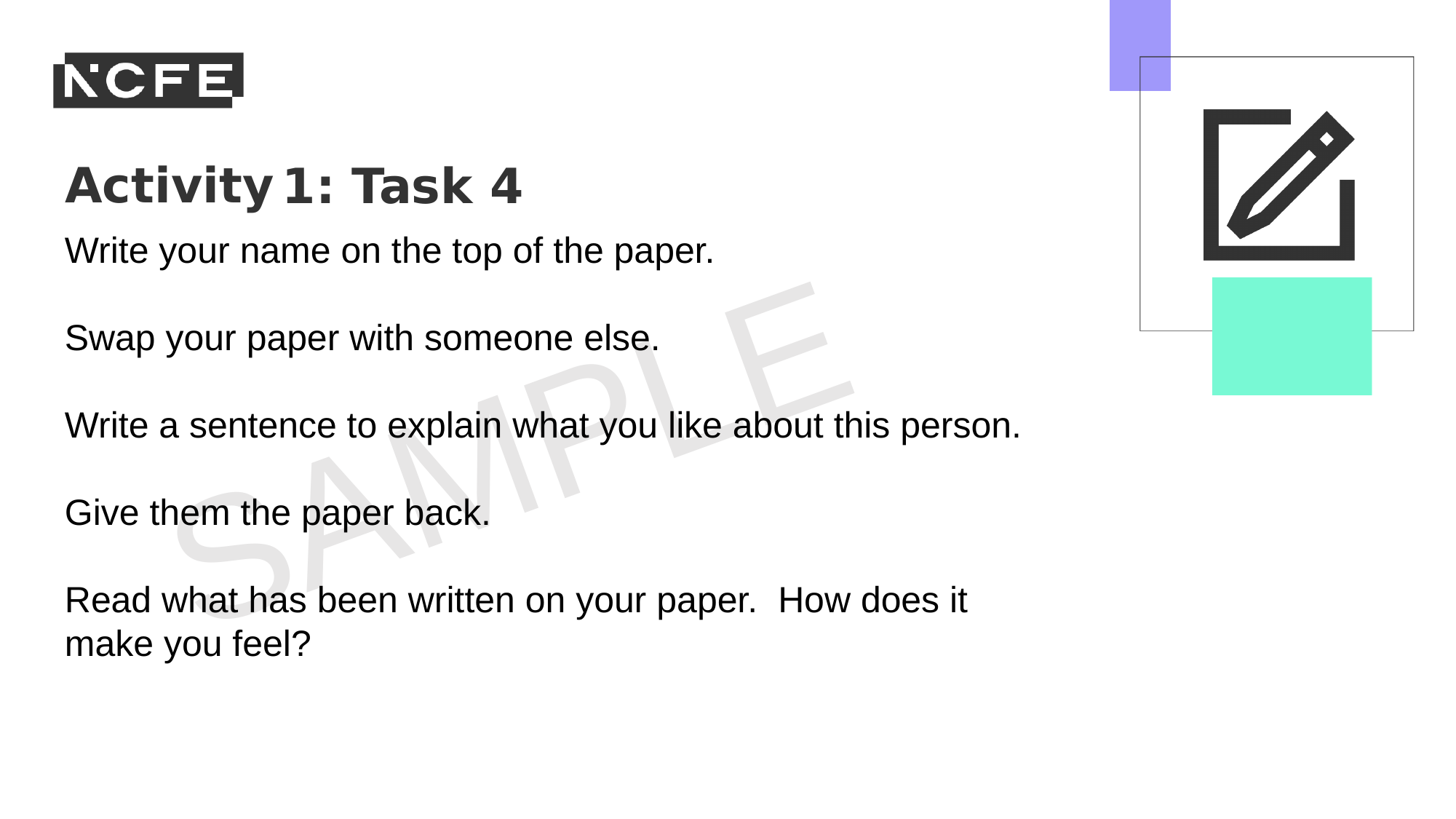

1: Task 4
Write your name on the top of the paper.

Swap your paper with someone else.

Write a sentence to explain what you like about this person.

Give them the paper back.

Read what has been written on your paper.  How does it make you feel?